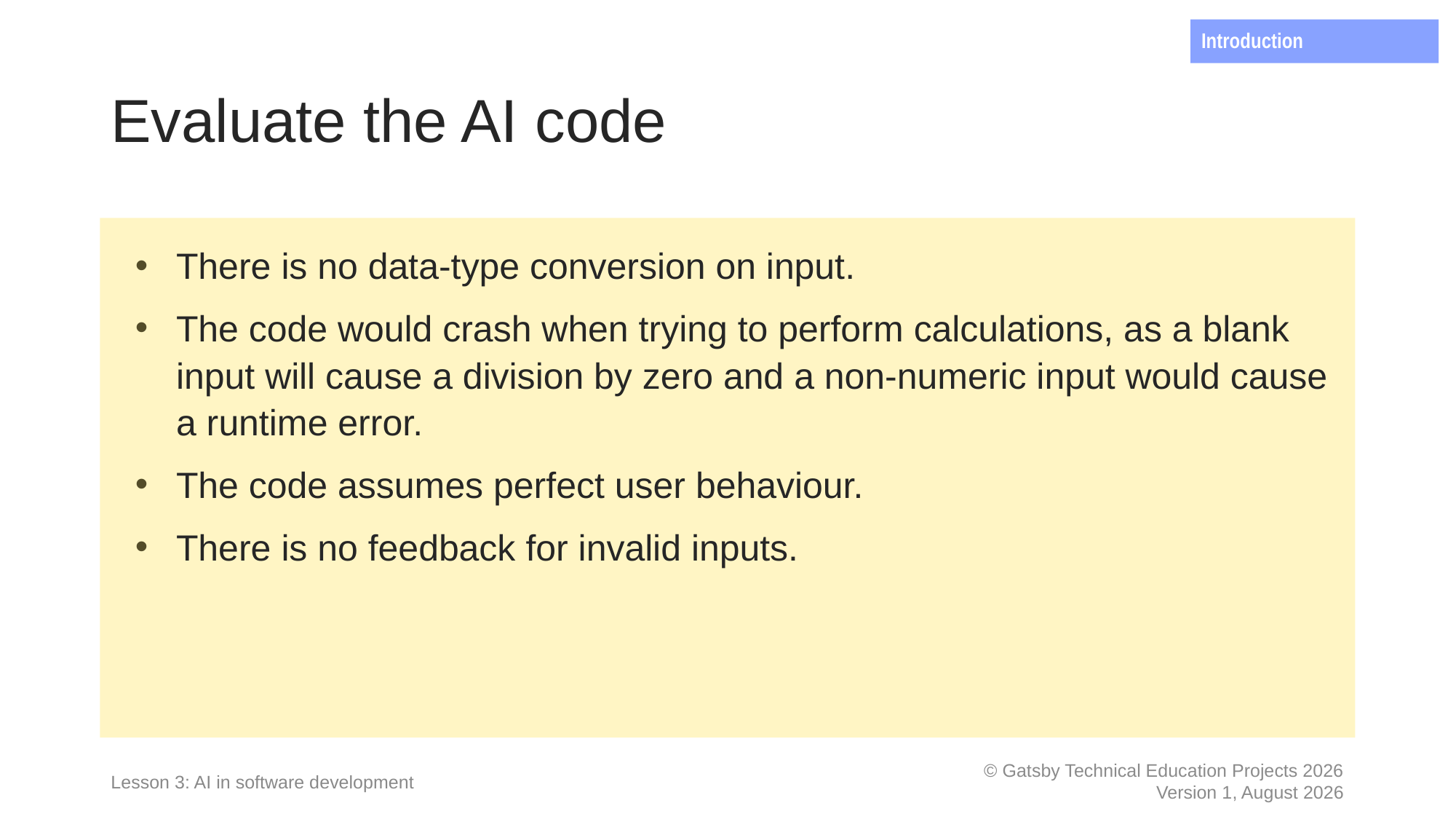

Introduction
# Evaluate the AI code
There is no data-type conversion on input.
The code would crash when trying to perform calculations, as a blank input will cause a division by zero and a non-numeric input would cause a runtime error.
The code assumes perfect user behaviour.
There is no feedback for invalid inputs.

Lesson 3: AI in software development